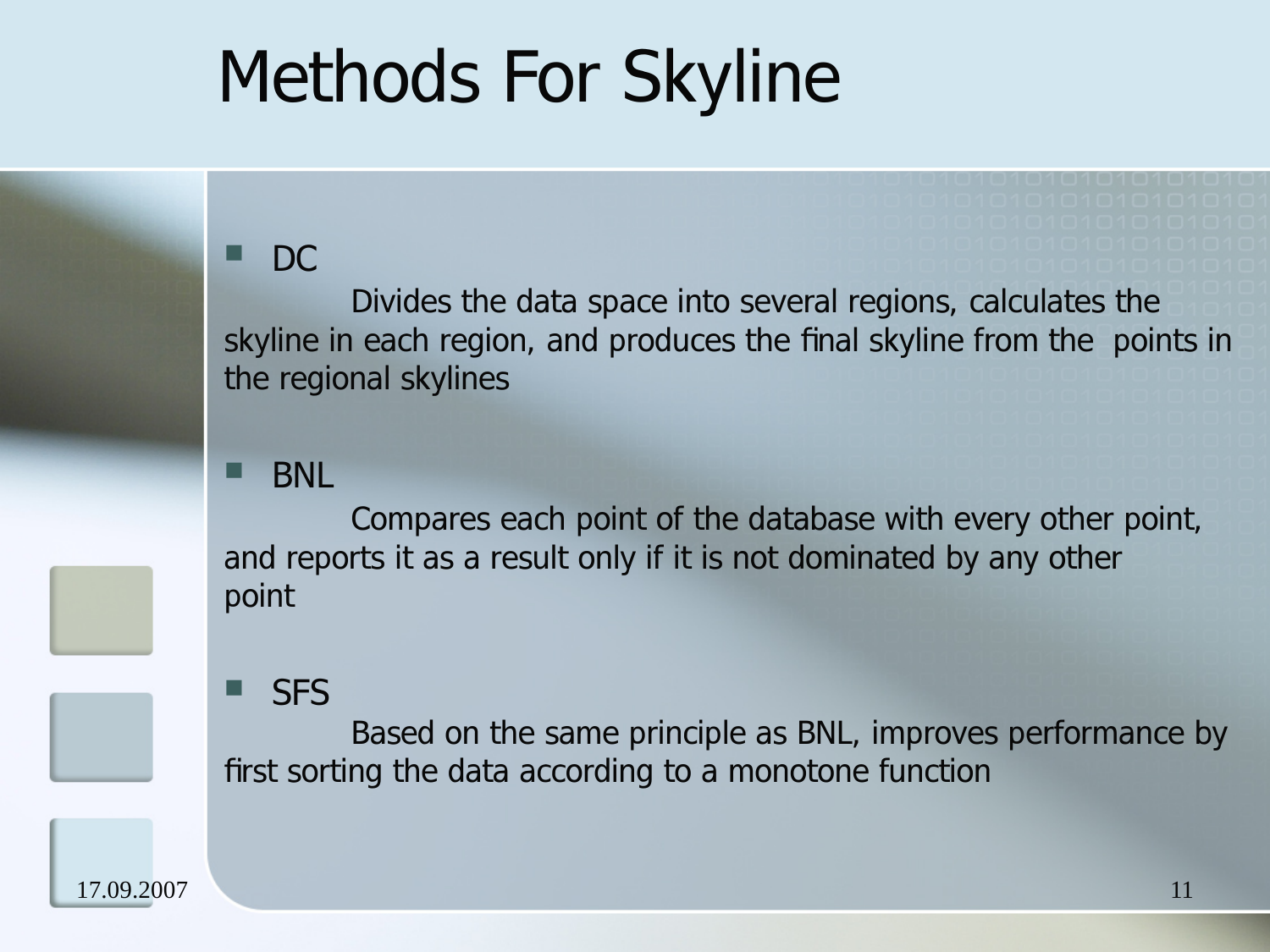

# Methods For Skyline

DC
	Divides the data space into several regions, calculates the 	skyline in each region, and produces the final skyline from the 	points in the regional skylines

BNL
	Compares each point of the database with every other point, 	and reports it as a result only if it is not dominated by any other 	point

SFS
	Based on the same principle as BNL, improves performance by 	first sorting the data according to a monotone function

17.09.2007
11